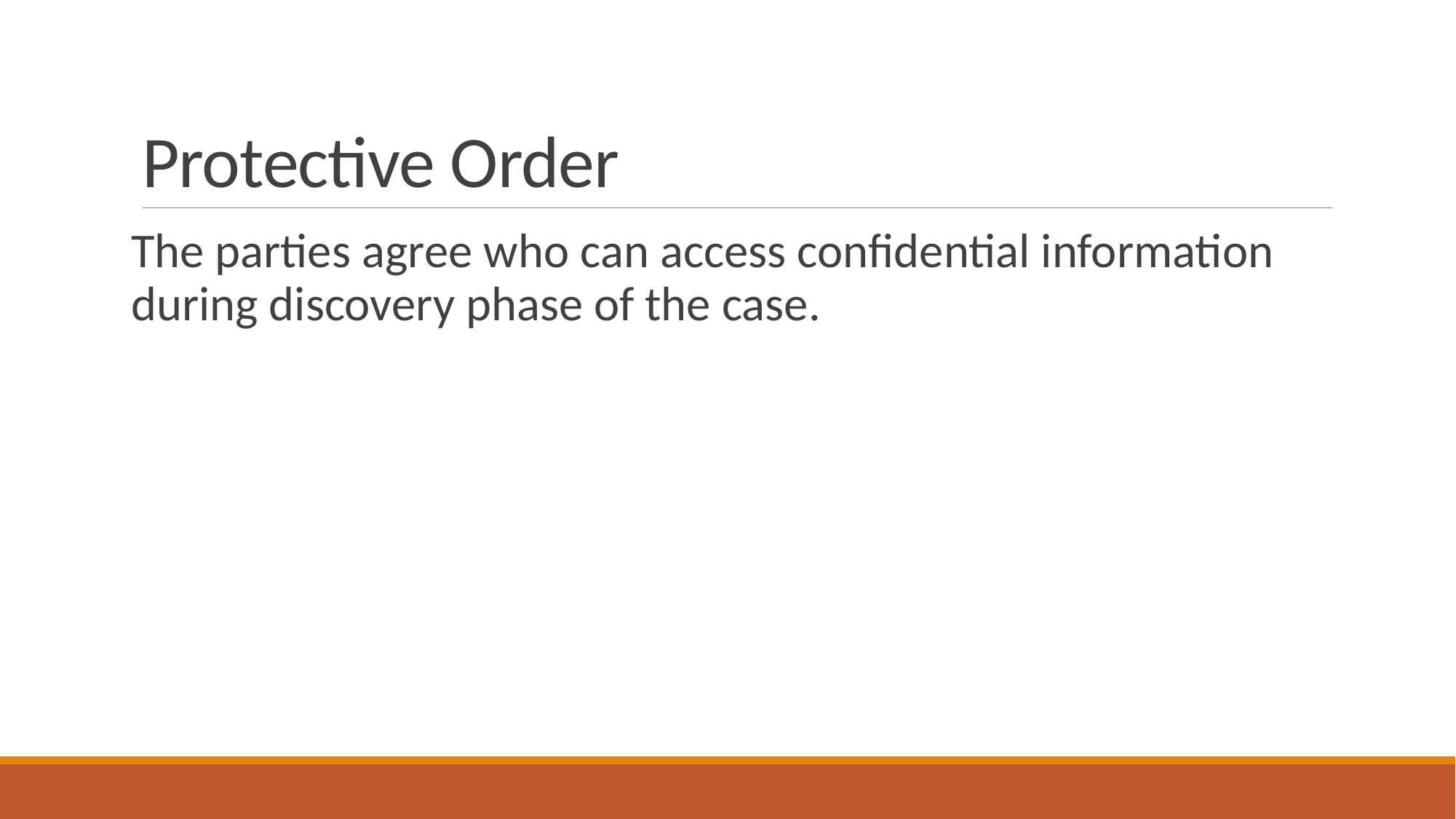

# Protective Order
The parties agree who can access confidential information during discovery phase of the case.